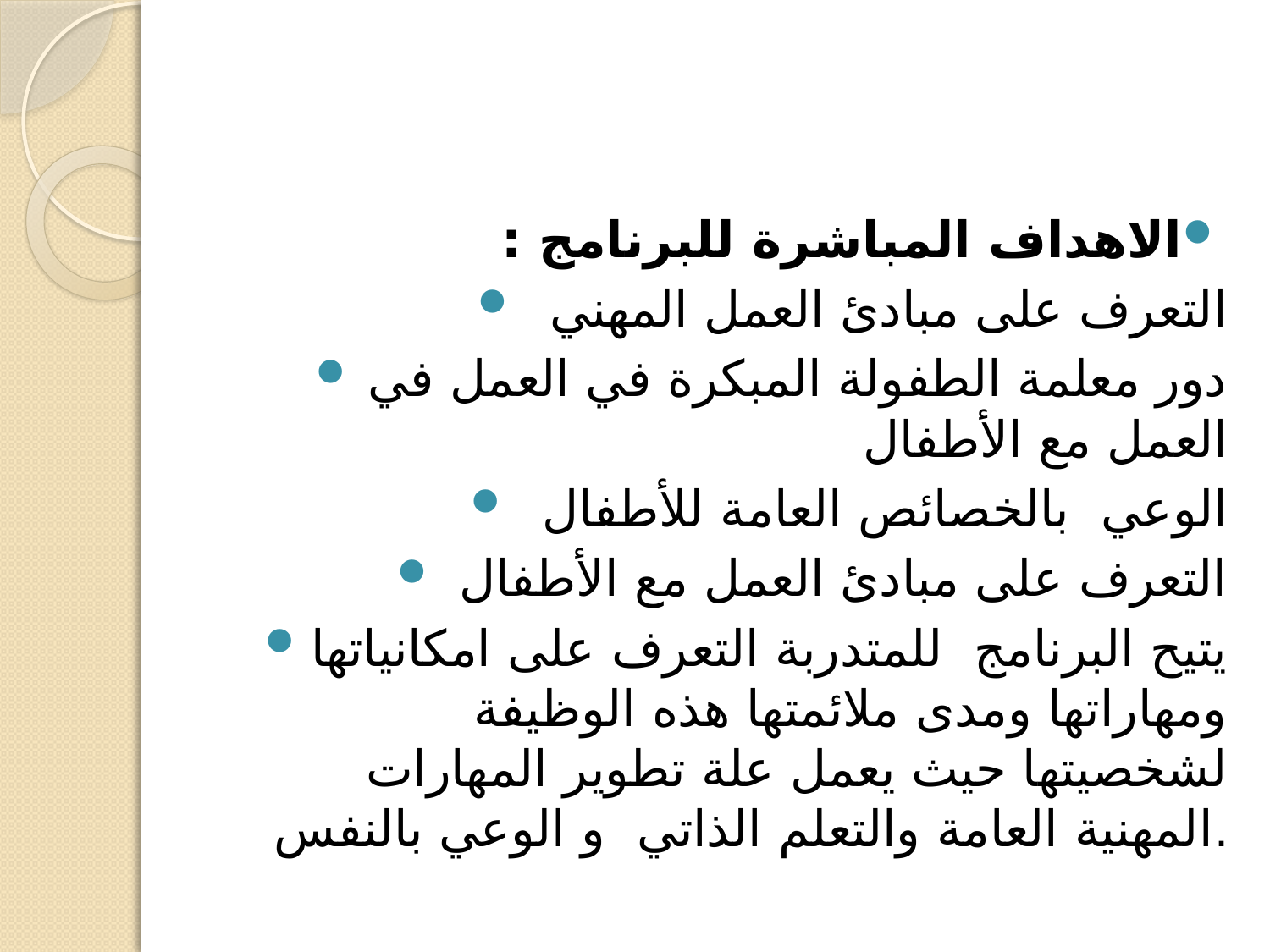

#
الاهداف المباشرة للبرنامج :
التعرف على مبادئ العمل المهني
دور معلمة الطفولة المبكرة في العمل في العمل مع الأطفال
الوعي  بالخصائص العامة للأطفال
التعرف على مبادئ العمل مع الأطفال
يتيح البرنامج  للمتدربة التعرف على امكانياتها ومهاراتها ومدى ملائمتها هذه الوظيفة لشخصيتها حيث يعمل علة تطوير المهارات المهنية العامة والتعلم الذاتي  و الوعي بالنفس.